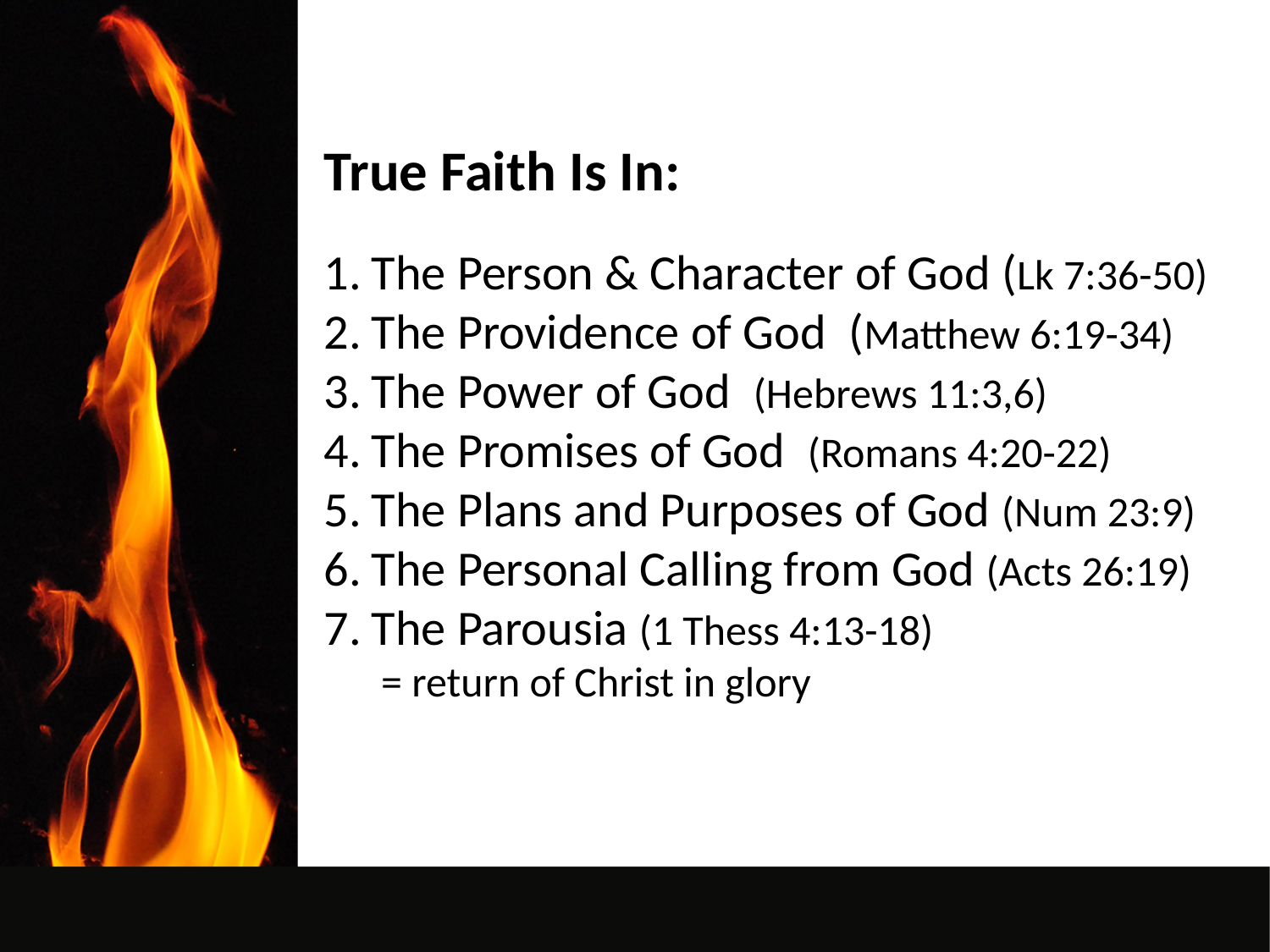

True Faith Is In:

The Person & Character of God (Lk 7:36-50)
The Providence of God  (Matthew 6:19-34)
The Power of God  (Hebrews 11:3,6)
The Promises of God  (Romans 4:20-22)
The Plans and Purposes of God (Num 23:9)
The Personal Calling from God (Acts 26:19)
The Parousia (1 Thess 4:13-18)
 = return of Christ in glory